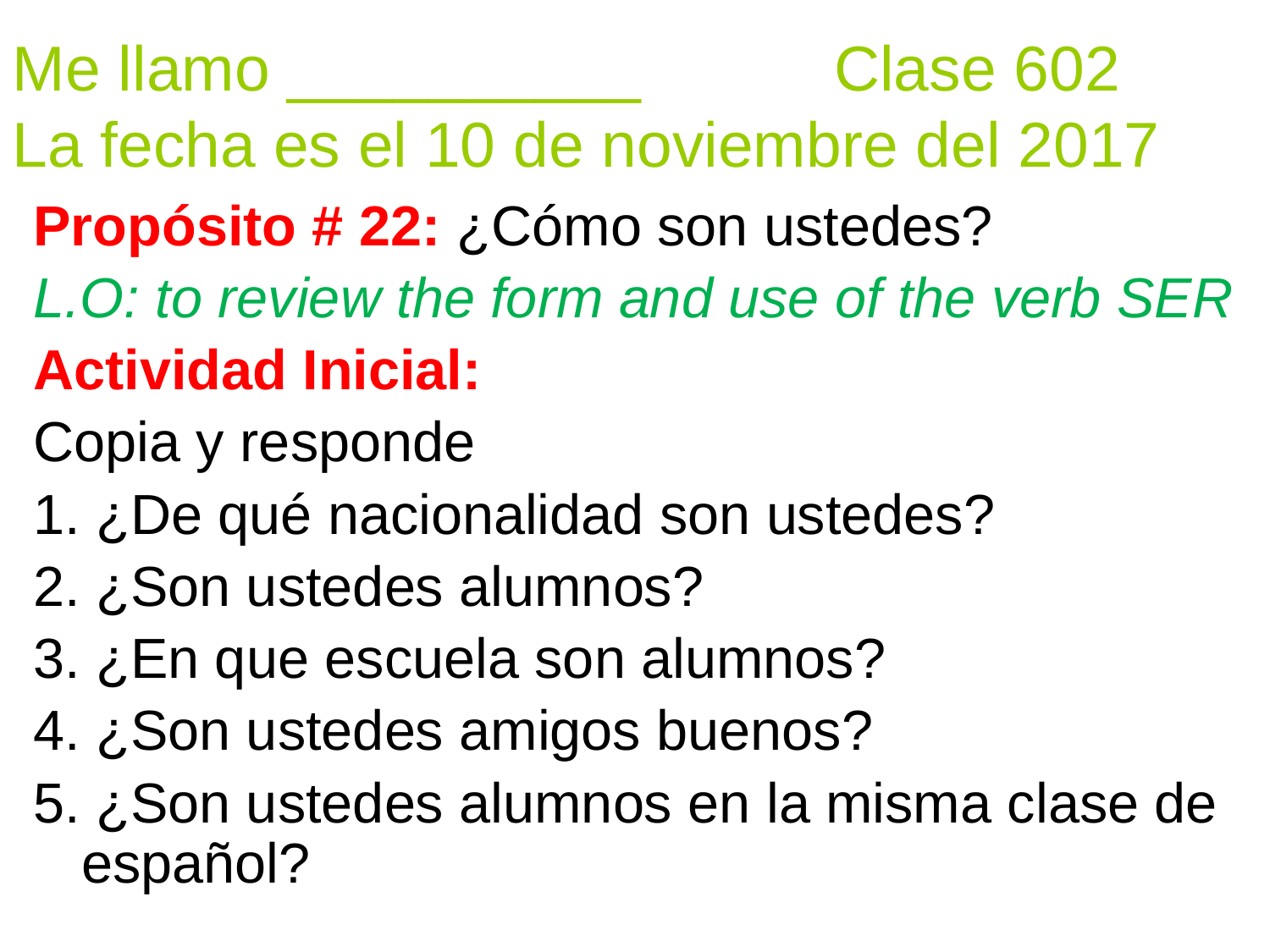

Me llamo __________           Clase 602
La fecha es el 10 de noviembre del 2017
Propósito # 22: ¿Cómo son ustedes?
L.O: to review the form and use of the verb SER
Actividad Inicial:
Copia y responde
1. ¿De qué nacionalidad son ustedes?
2. ¿Son ustedes alumnos?
3. ¿En que escuela son alumnos?
4. ¿Son ustedes amigos buenos?
5. ¿Son ustedes alumnos en la misma clase de español?